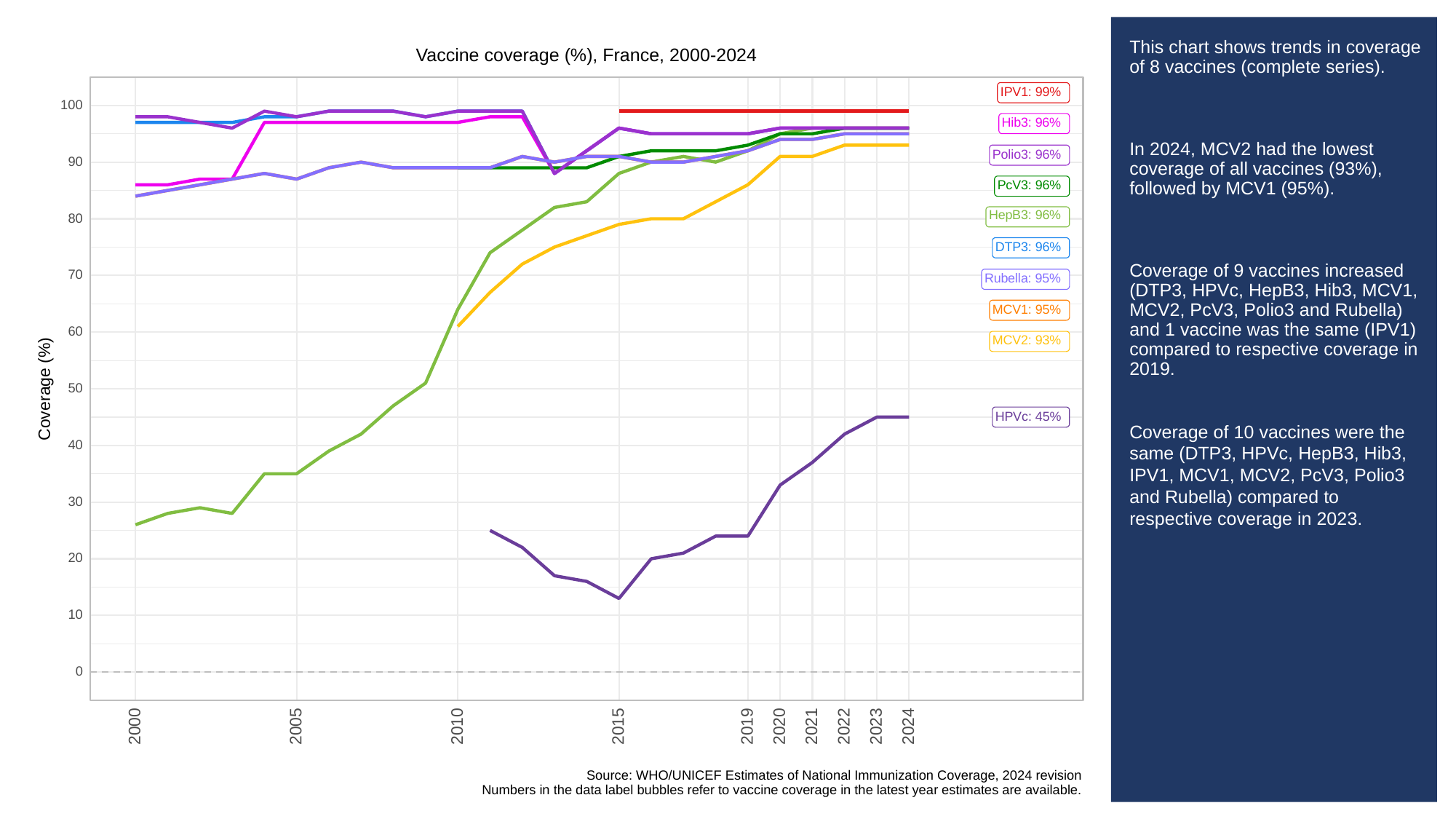

# This chart shows trends in coverage of 8 vaccines (complete series).

In 2024, MCV2 had the lowest coverage of all vaccines (93%), followed by MCV1 (95%).

Coverage of 9 vaccines increased (DTP3, HPVc, HepB3, Hib3, MCV1, MCV2, PcV3, Polio3 and Rubella) and 1 vaccine was the same (IPV1) compared to respective coverage in 2019.

Coverage of 10 vaccines were the same (DTP3, HPVc, HepB3, Hib3, IPV1, MCV1, MCV2, PcV3, Polio3 and Rubella) compared to respective coverage in 2023.

Vaccine coverage (%), France, 2000-2024

IPV1: 99%

100

Hib3: 96%

Polio3: 96%
90

PcV3: 96%

HepB3: 96%
80

DTP3: 96%

70
Rubella: 95%

MCV1: 95%
60

MCV2: 93%

Coverage (%)
50

HPVc: 45%

40

30

20

10

0

2023
2000
2005
2010
2015
2019
2020
2021
2022
2024
Source: WHO/UNICEF Estimates of National Immunization Coverage, 2024 revision
Numbers in the data label bubbles refer to vaccine coverage in the latest year estimates are available.